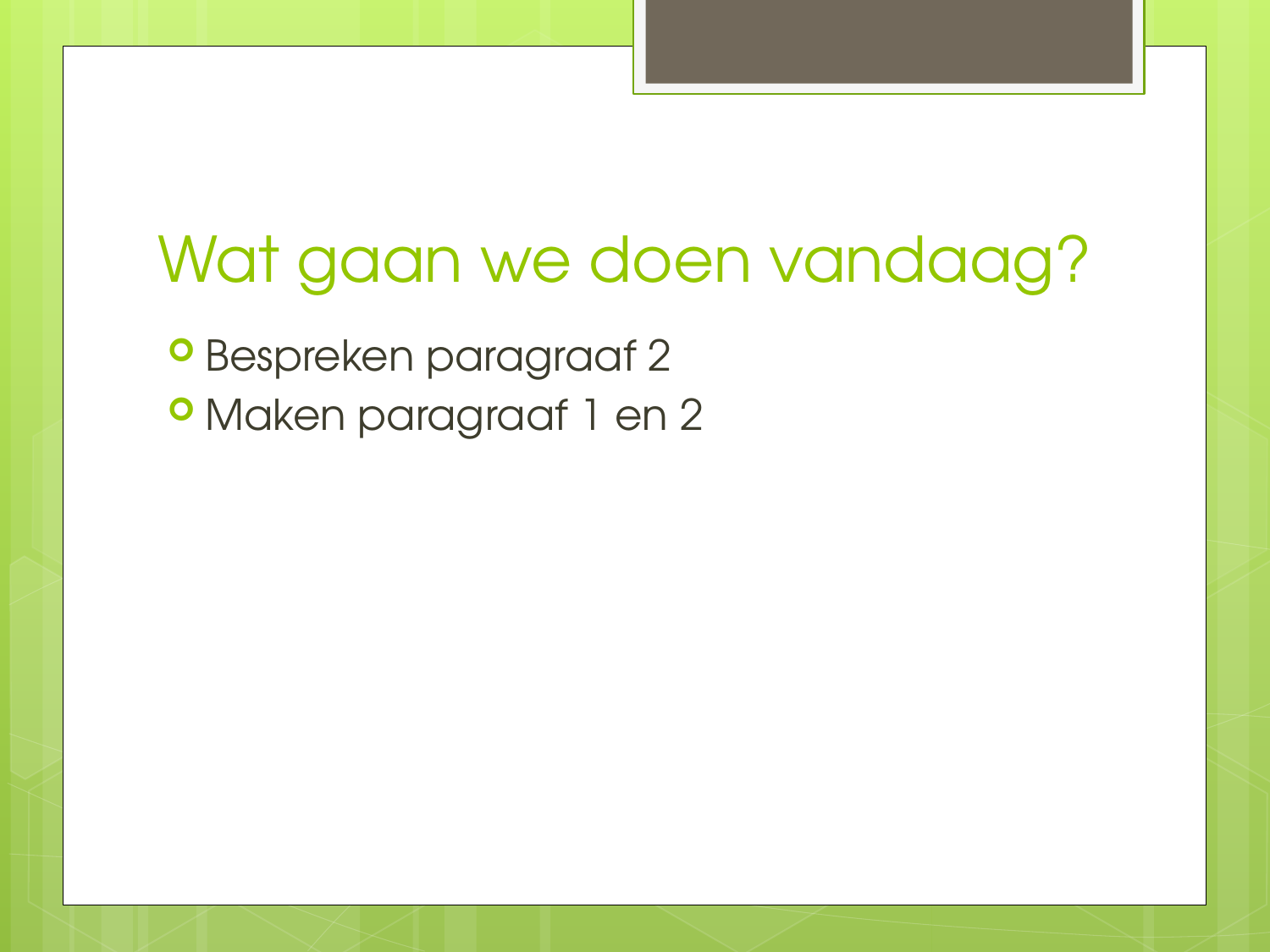

# Wat gaan we doen vandaag?
Bespreken paragraaf 2
Maken paragraaf 1 en 2